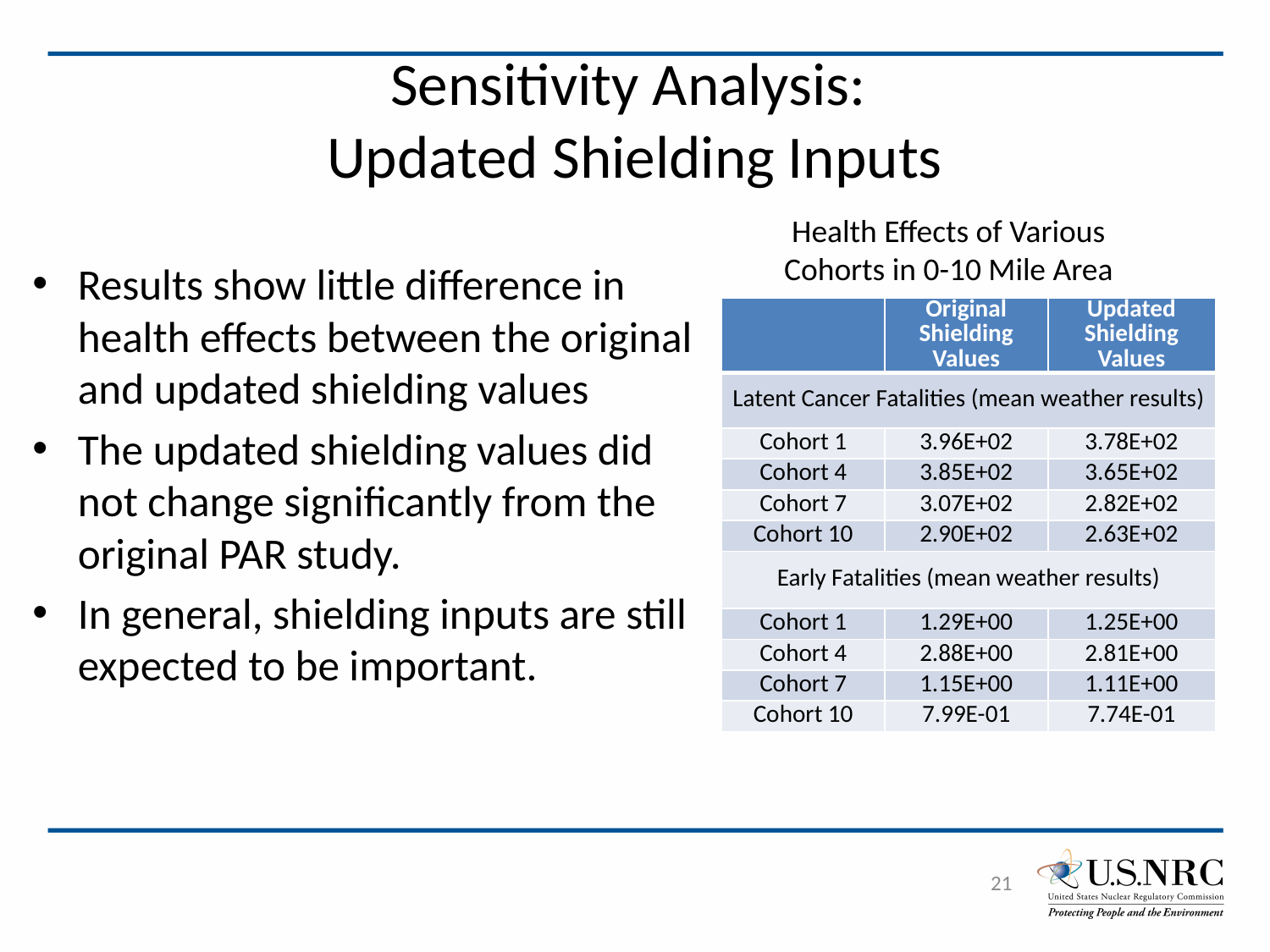

# Sensitivity Analysis: Updated Shielding Inputs
Health Effects of Various Cohorts in 0-10 Mile Area
Results show little difference in health effects between the original and updated shielding values
The updated shielding values did not change significantly from the original PAR study.
In general, shielding inputs are still expected to be important.

|  | Original Shielding Values | Updated Shielding Values |
| --- | --- | --- |
| Latent Cancer Fatalities (mean weather results) | Latent Cancer Fatality (mean weather results) |  |
| Cohort 1 | 3.96E+02 | 3.78E+02 |
| Cohort 4 | 3.85E+02 | 3.65E+02 |
| Cohort 7 | 3.07E+02 | 2.82E+02 |
| Cohort 10 | 2.90E+02 | 2.63E+02 |
| Early Fatalities (mean weather results) | Early Fatality (mean weather results) | Early Fatality |
| Cohort 1 | 1.29E+00 | 1.25E+00 |
| Cohort 4 | 2.88E+00 | 2.81E+00 |
| Cohort 7 | 1.15E+00 | 1.11E+00 |
| Cohort 10 | 7.99E-01 | 7.74E-01 |
21